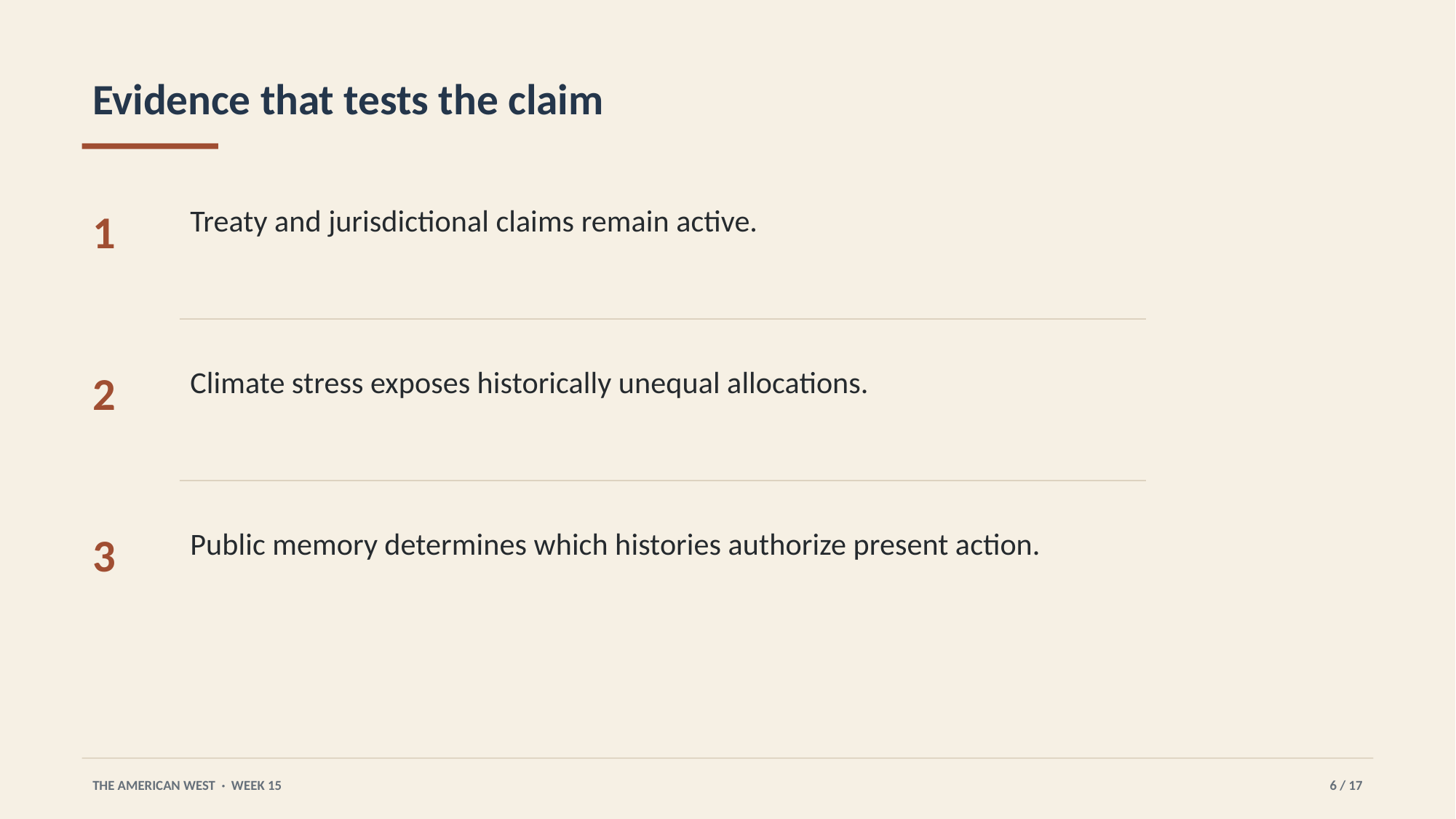

Evidence that tests the claim

Treaty and jurisdictional claims remain active.
1

Climate stress exposes historically unequal allocations.
2

Public memory determines which histories authorize present action.
3

THE AMERICAN WEST  ·  WEEK 15
6 / 17